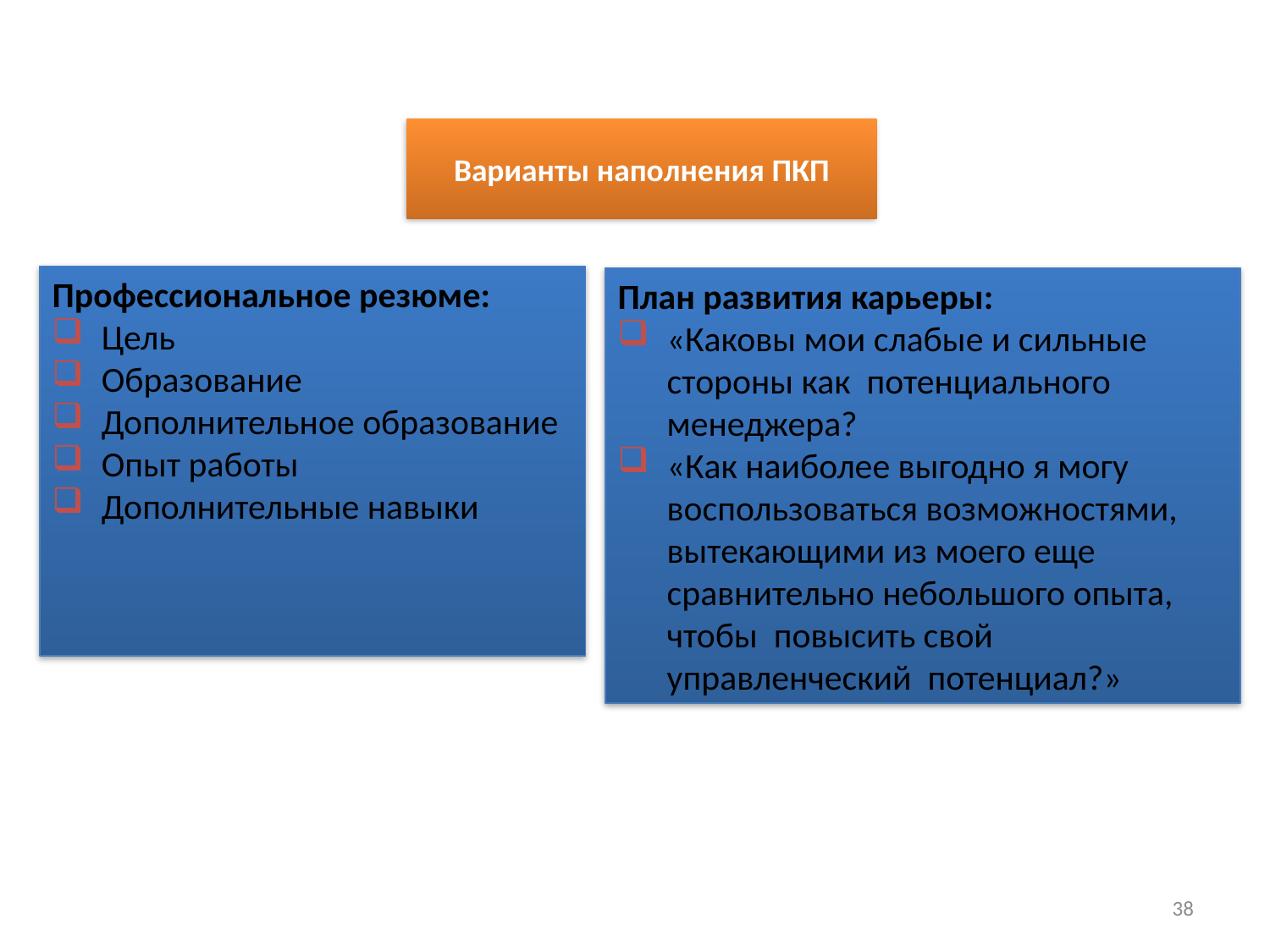

Варианты наполнения ПКП
Профессиональное резюме:
Цель
Образование
Дополнительное образование
Опыт работы
Дополнительные навыки
План развития карьеры:
«Каковы мои слабые и сильные стороны как  потенциального менеджера?
«Как наиболее выгодно я могу воспользоваться возможностями, вытекающими из моего еще сравнительно небольшого опыта, чтобы  повысить свой управленческий  потенциал?»
38
38